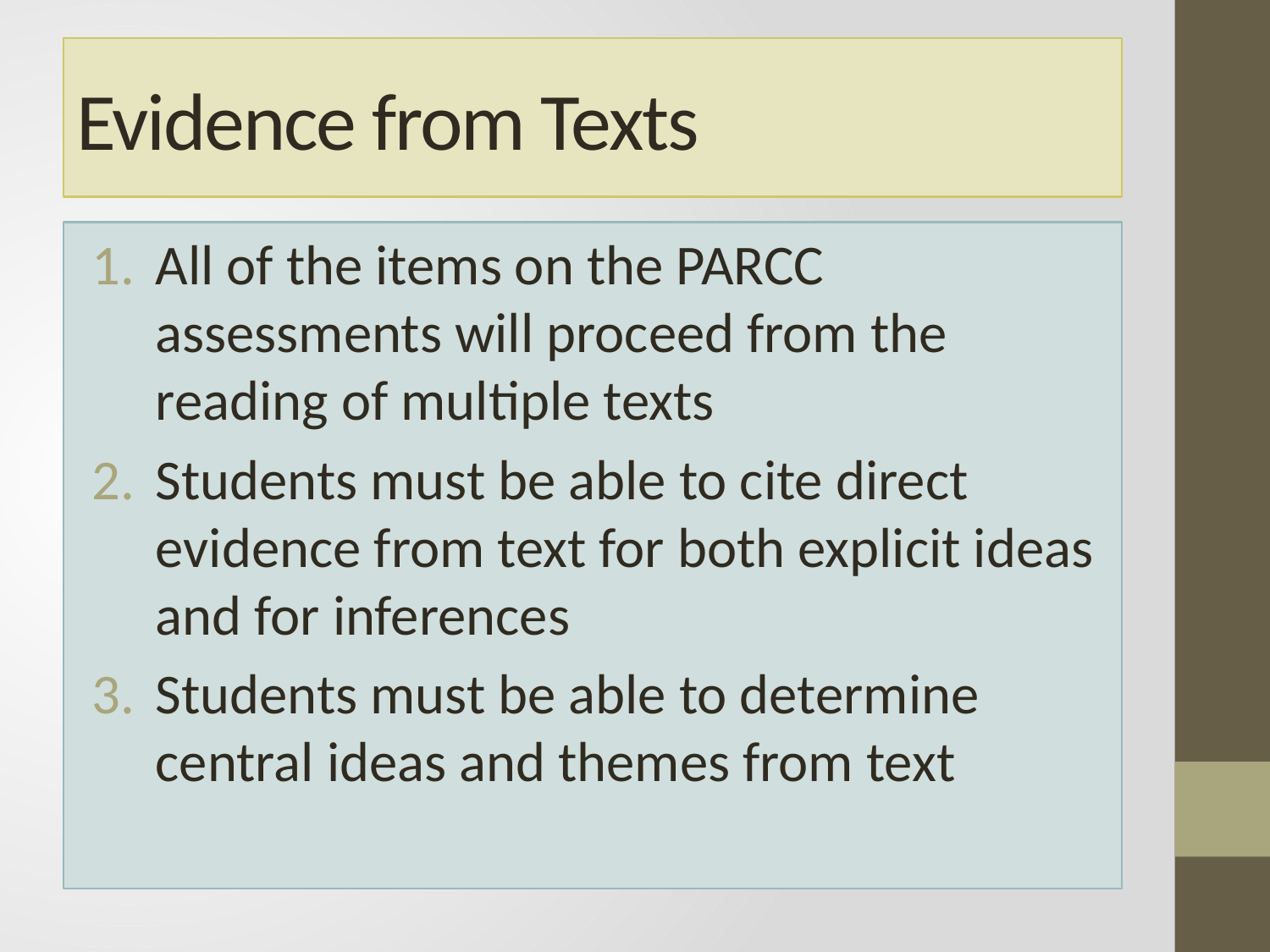

# Evidence from Texts
All of the items on the PARCC assessments will proceed from the reading of multiple texts
Students must be able to cite direct evidence from text for both explicit ideas and for inferences
Students must be able to determine central ideas and themes from text